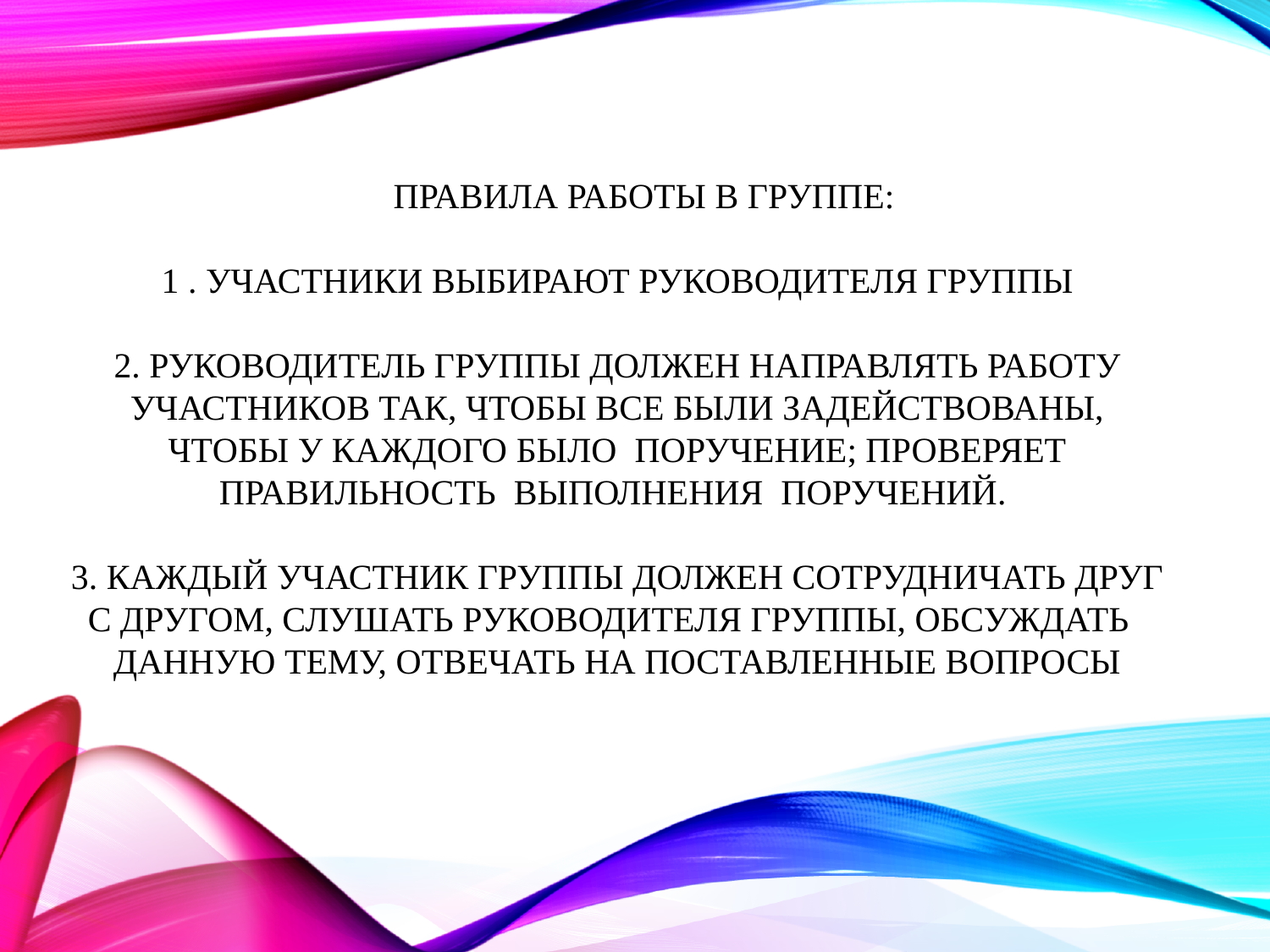

# Правила работы в группе: 1 . Участники выбирают руководителя группы 2. Руководитель группы должен направлять работу участников так, чтобы все были задействованы, чтобы у каждого было  поручение; проверяет правильность  выполнения  поручений. 3. Каждый участник группы должен сотрудничать друг с другом, слушать руководителя группы, обсуждать   данную тему, отвечать на поставленные вопросы